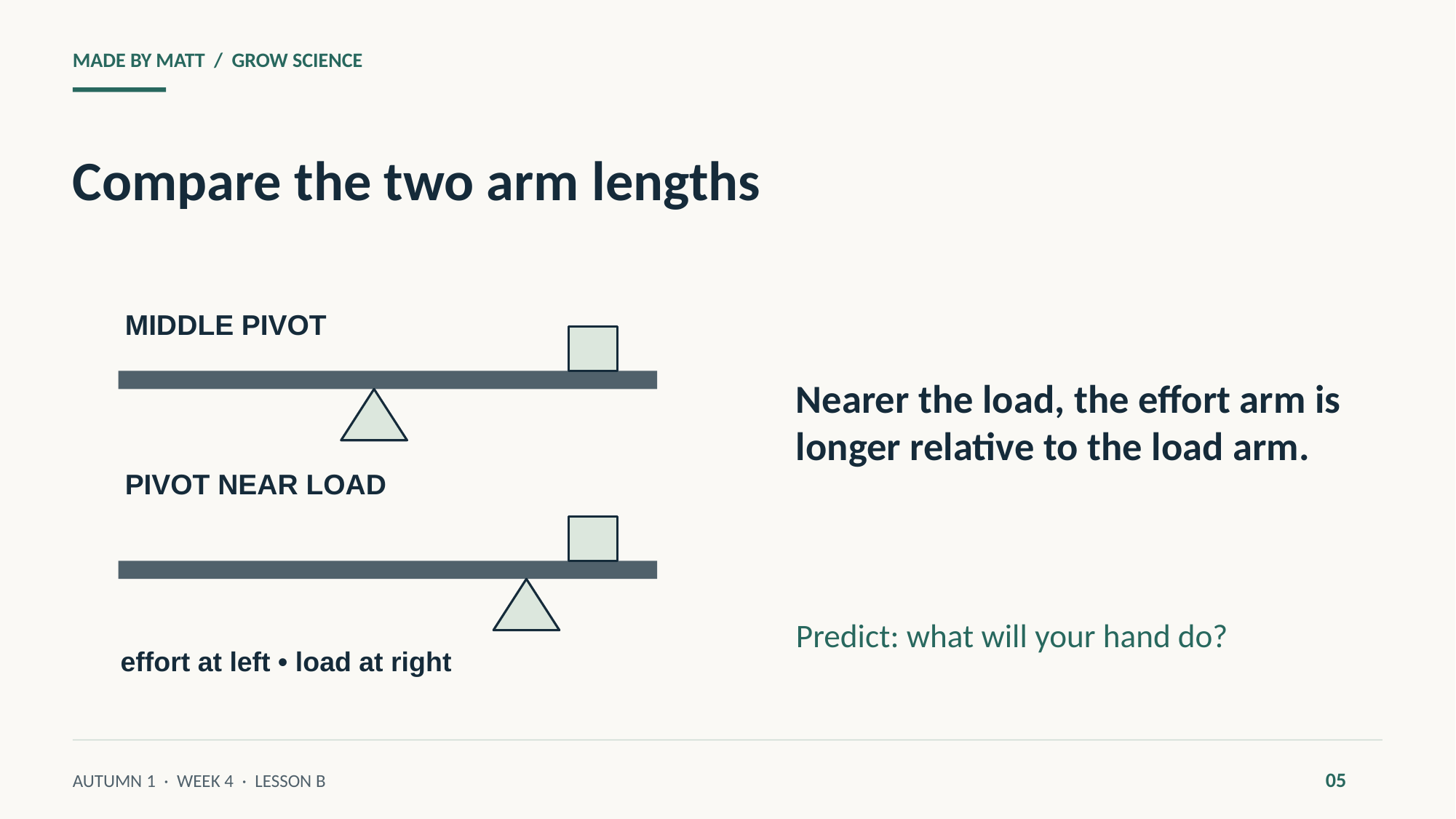

MADE BY MATT  /  GROW SCIENCE

Compare the two arm lengths
Nearer the load, the effort arm is longer relative to the load arm.
MIDDLE PIVOT

PIVOT NEAR LOAD

Predict: what will your hand do?

effort at left • load at right

05
AUTUMN 1  ·  WEEK 4  ·  LESSON B